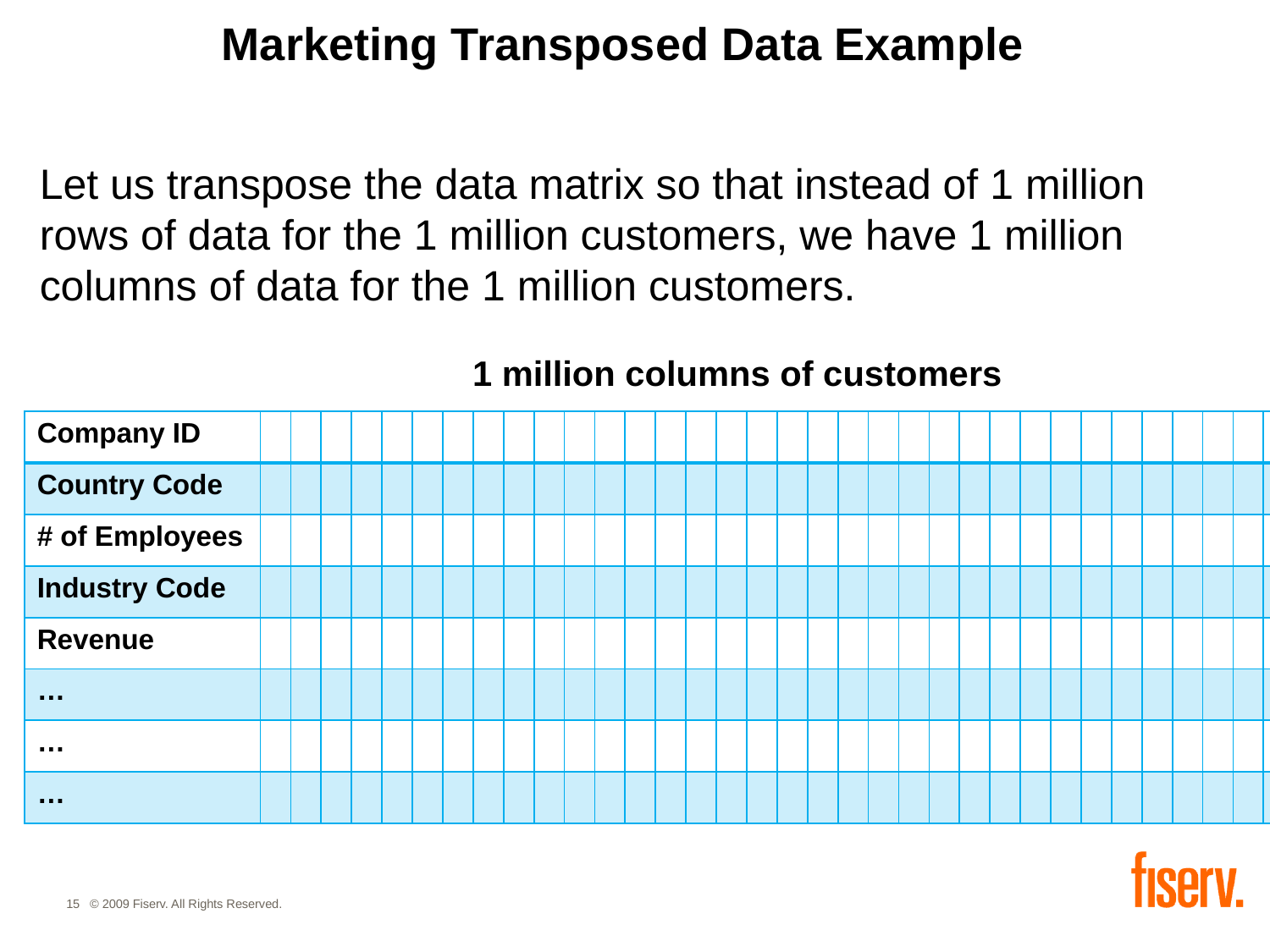

# Marketing Transposed Data Example
Let us transpose the data matrix so that instead of 1 million rows of data for the 1 million customers, we have 1 million columns of data for the 1 million customers.
1 million columns of customers
| Company ID |  |  |  |  |  |  |  |  |  |  |  |  |  |  |  |  |  |  |  |  |  |  |  |  |  |  |  |  |  |  |  |  |  |  |
| --- | --- | --- | --- | --- | --- | --- | --- | --- | --- | --- | --- | --- | --- | --- | --- | --- | --- | --- | --- | --- | --- | --- | --- | --- | --- | --- | --- | --- | --- | --- | --- | --- | --- | --- |
| Country Code |  |  |  |  |  |  |  |  |  |  |  |  |  |  |  |  |  |  |  |  |  |  |  |  |  |  |  |  |  |  |  |  |  |  |
| # of Employees |  |  |  |  |  |  |  |  |  |  |  |  |  |  |  |  |  |  |  |  |  |  |  |  |  |  |  |  |  |  |  |  |  |  |
| Industry Code |  |  |  |  |  |  |  |  |  |  |  |  |  |  |  |  |  |  |  |  |  |  |  |  |  |  |  |  |  |  |  |  |  |  |
| Revenue |  |  |  |  |  |  |  |  |  |  |  |  |  |  |  |  |  |  |  |  |  |  |  |  |  |  |  |  |  |  |  |  |  |  |
| … |  |  |  |  |  |  |  |  |  |  |  |  |  |  |  |  |  |  |  |  |  |  |  |  |  |  |  |  |  |  |  |  |  |  |
| … |  |  |  |  |  |  |  |  |  |  |  |  |  |  |  |  |  |  |  |  |  |  |  |  |  |  |  |  |  |  |  |  |  |  |
| … |  |  |  |  |  |  |  |  |  |  |  |  |  |  |  |  |  |  |  |  |  |  |  |  |  |  |  |  |  |  |  |  |  |  |